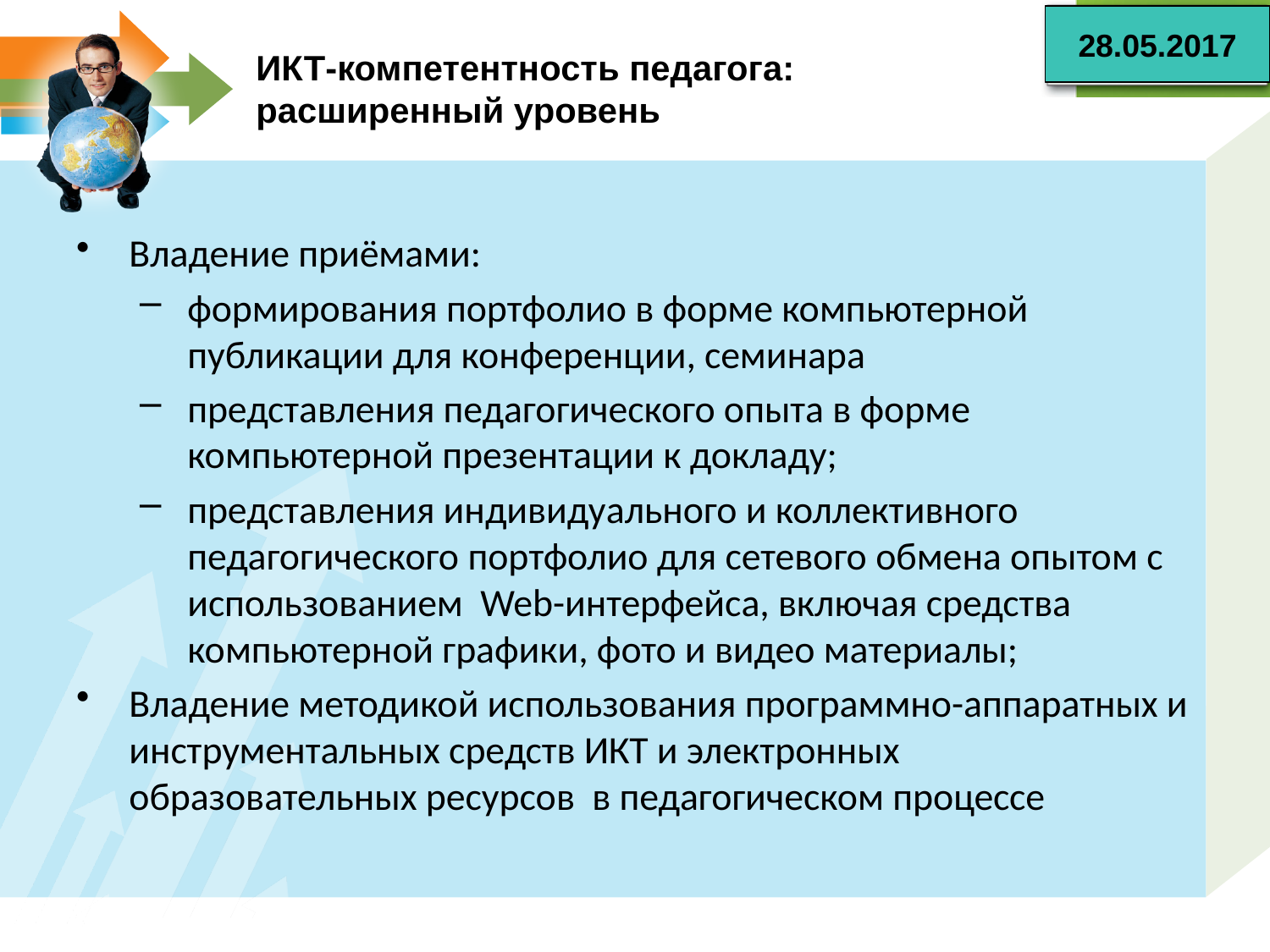

28.05.2017
# ИКТ-компетентность педагога: расширенный уровень
Владение приёмами:
формирования портфолио в форме компьютерной публикации для конференции, семинара
представления педагогического опыта в форме компьютерной презентации к докладу;
представления индивидуального и коллективного педагогического портфолио для сетевого обмена опытом с использованием  Web-интерфейса, включая средства компьютерной графики, фото и видео материалы;
Владение методикой использования программно-аппаратных и инструментальных средств ИКТ и электронных образовательных ресурсов  в педагогическом процессе